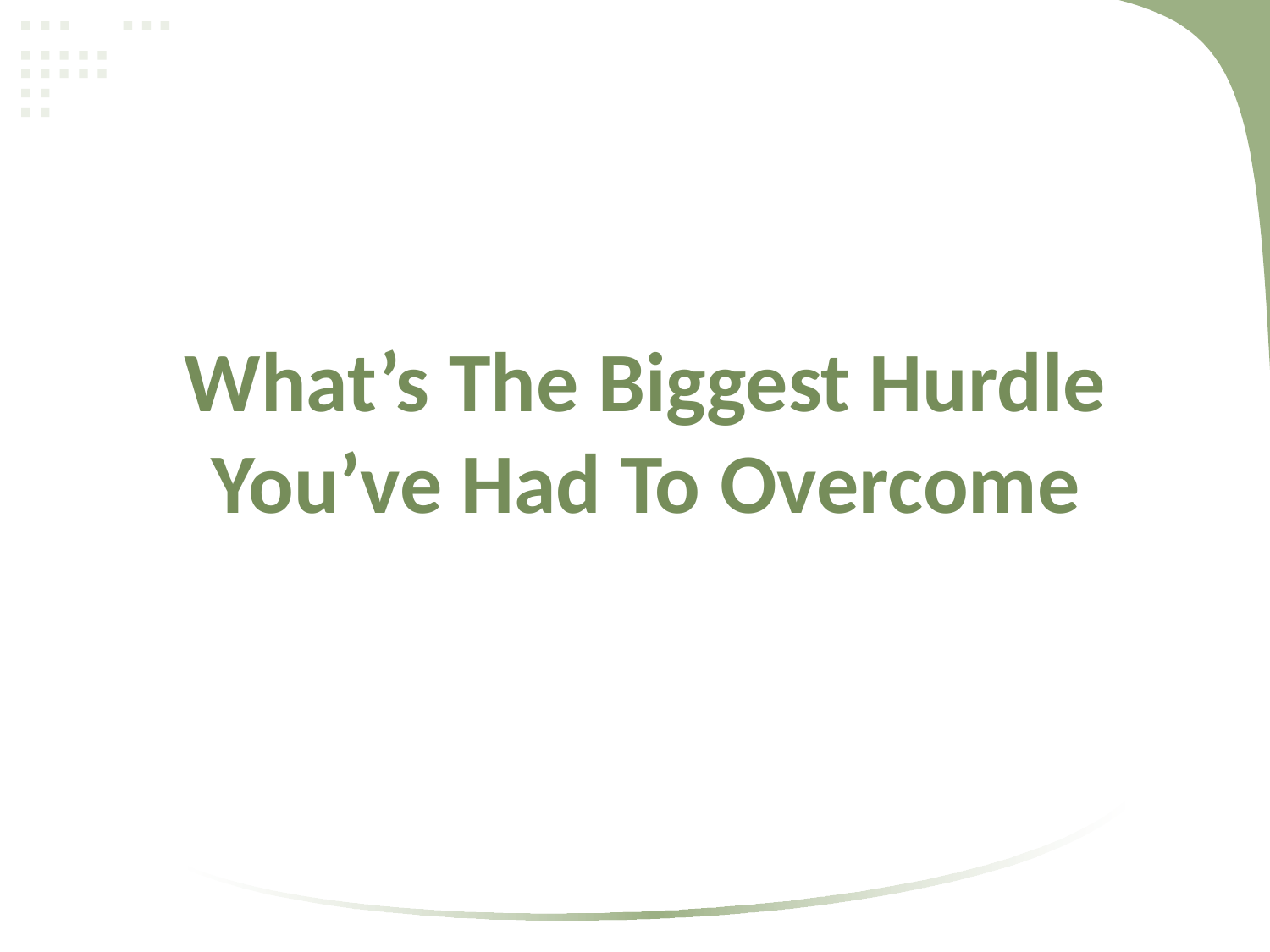

# What’s The Biggest Hurdle You’ve Had To Overcome